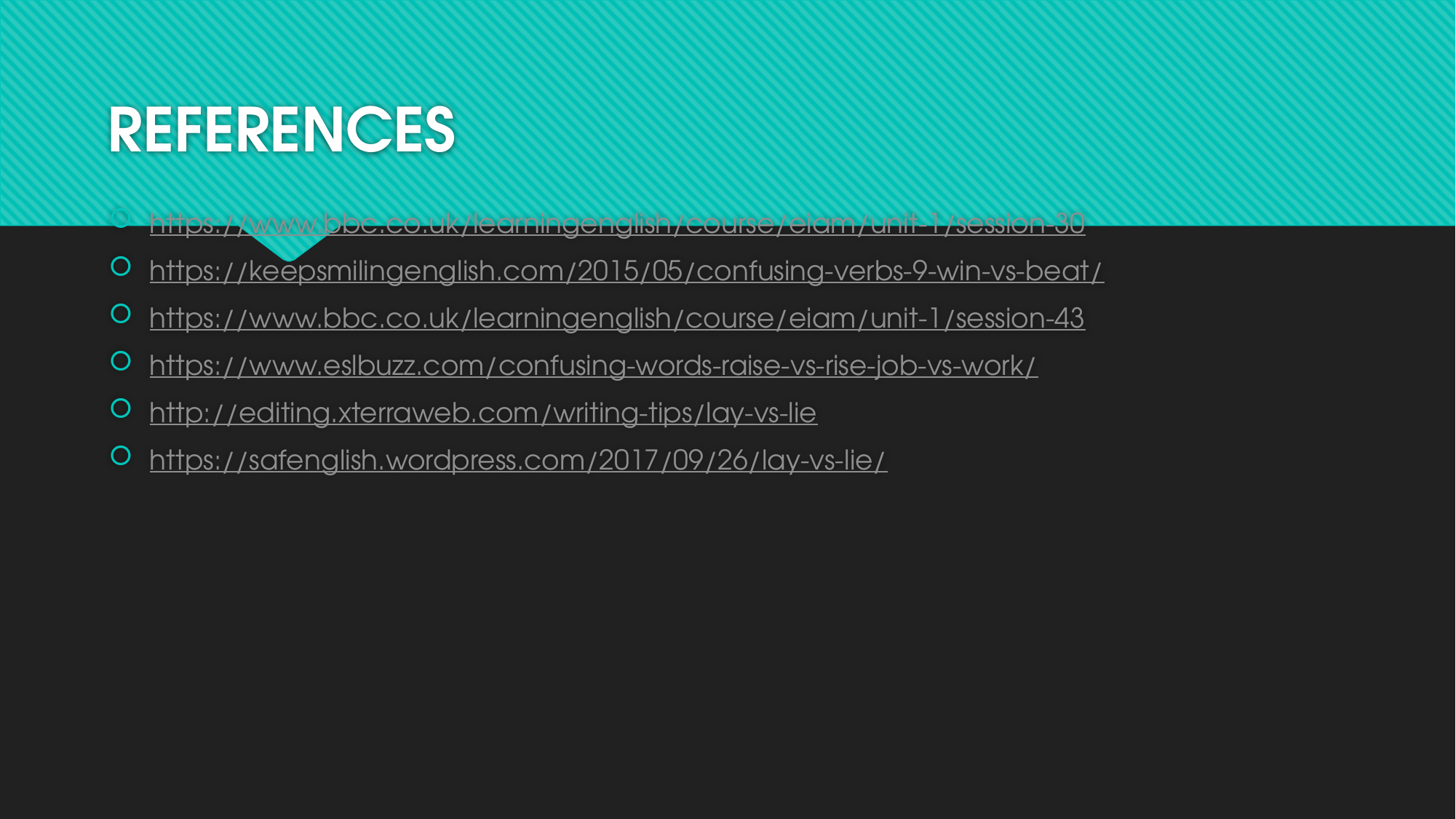

# REFERENCES
https://www.bbc.co.uk/learningenglish/course/eiam/unit-1/session-30
https://keepsmilingenglish.com/2015/05/confusing-verbs-9-win-vs-beat/
https://www.bbc.co.uk/learningenglish/course/eiam/unit-1/session-43
https://www.eslbuzz.com/confusing-words-raise-vs-rise-job-vs-work/
http://editing.xterraweb.com/writing-tips/lay-vs-lie
https://safenglish.wordpress.com/2017/09/26/lay-vs-lie/